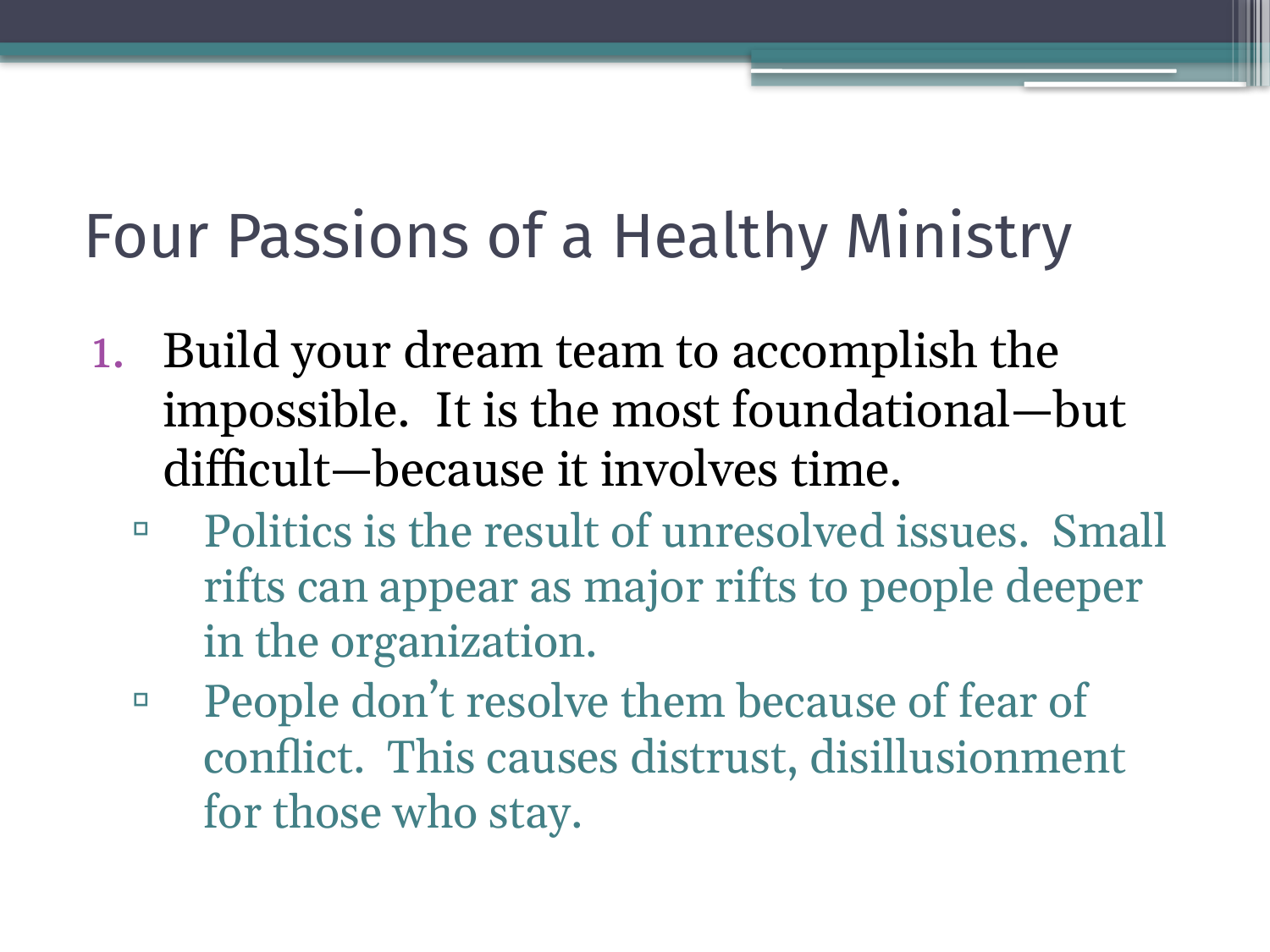

# Four Passions of a Healthy Ministry
Build your dream team to accomplish the impossible.  It is the most foundational—but difficult—because it involves time.
Politics is the result of unresolved issues.  Small rifts can appear as major rifts to people deeper in the organization.
People don’t resolve them because of fear of conflict.  This causes distrust, disillusionment for those who stay.